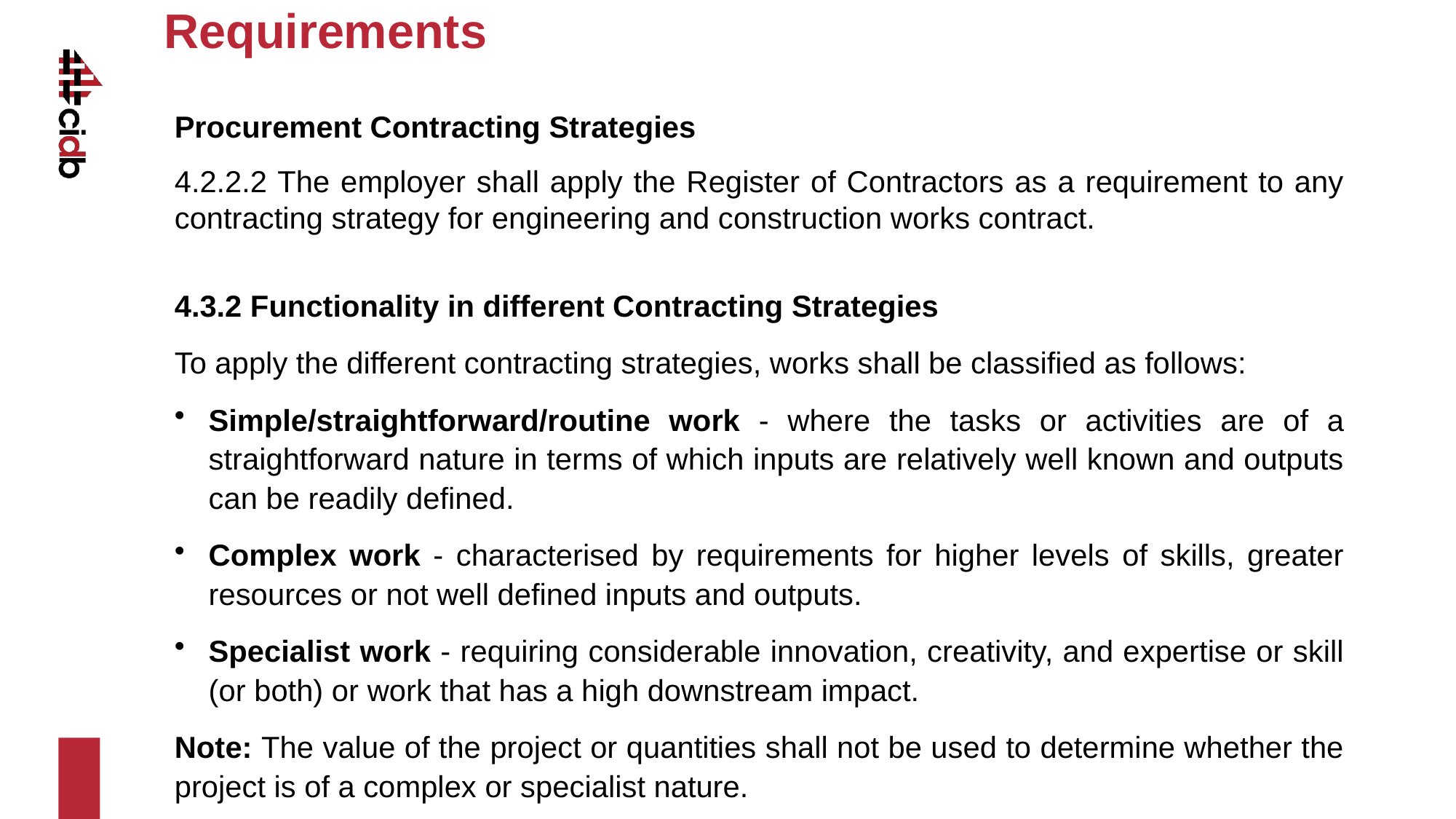

# Requirements
Procurement Contracting Strategies
4.2.2.2 The employer shall apply the Register of Contractors as a requirement to any contracting strategy for engineering and construction works contract.

4.3.2 Functionality in different Contracting Strategies
To apply the different contracting strategies, works shall be classified as follows:
Simple/straightforward/routine work - where the tasks or activities are of a straightforward nature in terms of which inputs are relatively well known and outputs can be readily defined.
Complex work - characterised by requirements for higher levels of skills, greater resources or not well defined inputs and outputs.
Specialist work - requiring considerable innovation, creativity, and expertise or skill (or both) or work that has a high downstream impact.
Note: The value of the project or quantities shall not be used to determine whether the project is of a complex or specialist nature.